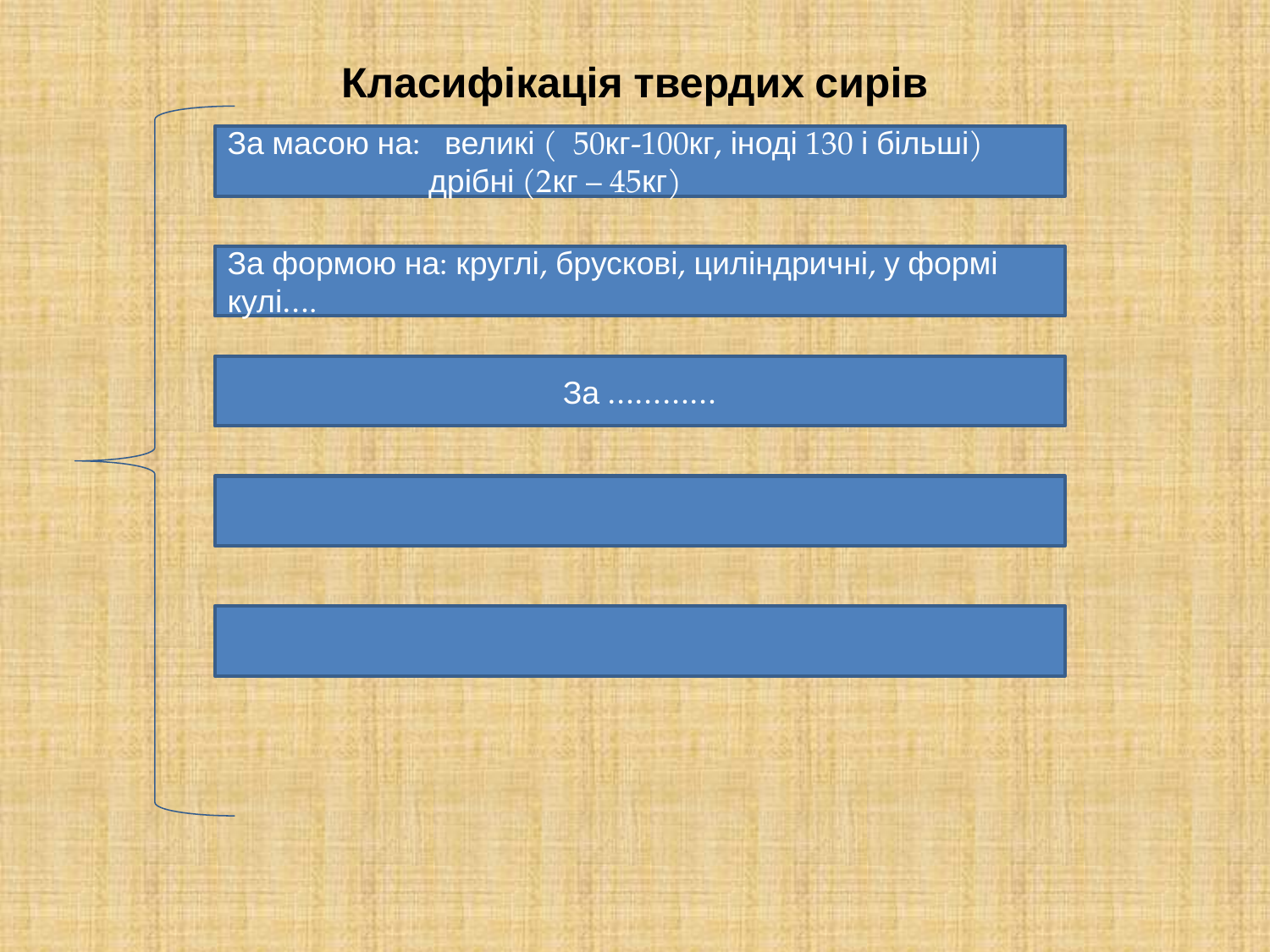

# Класифікація твердих сирів

За масою на:   великі (  50кг-100кг, іноді 130 і більші)
                         дрібні (2кг – 45кг)
За формою на: круглі, брускові, циліндричні, у формі кулі….
За …………